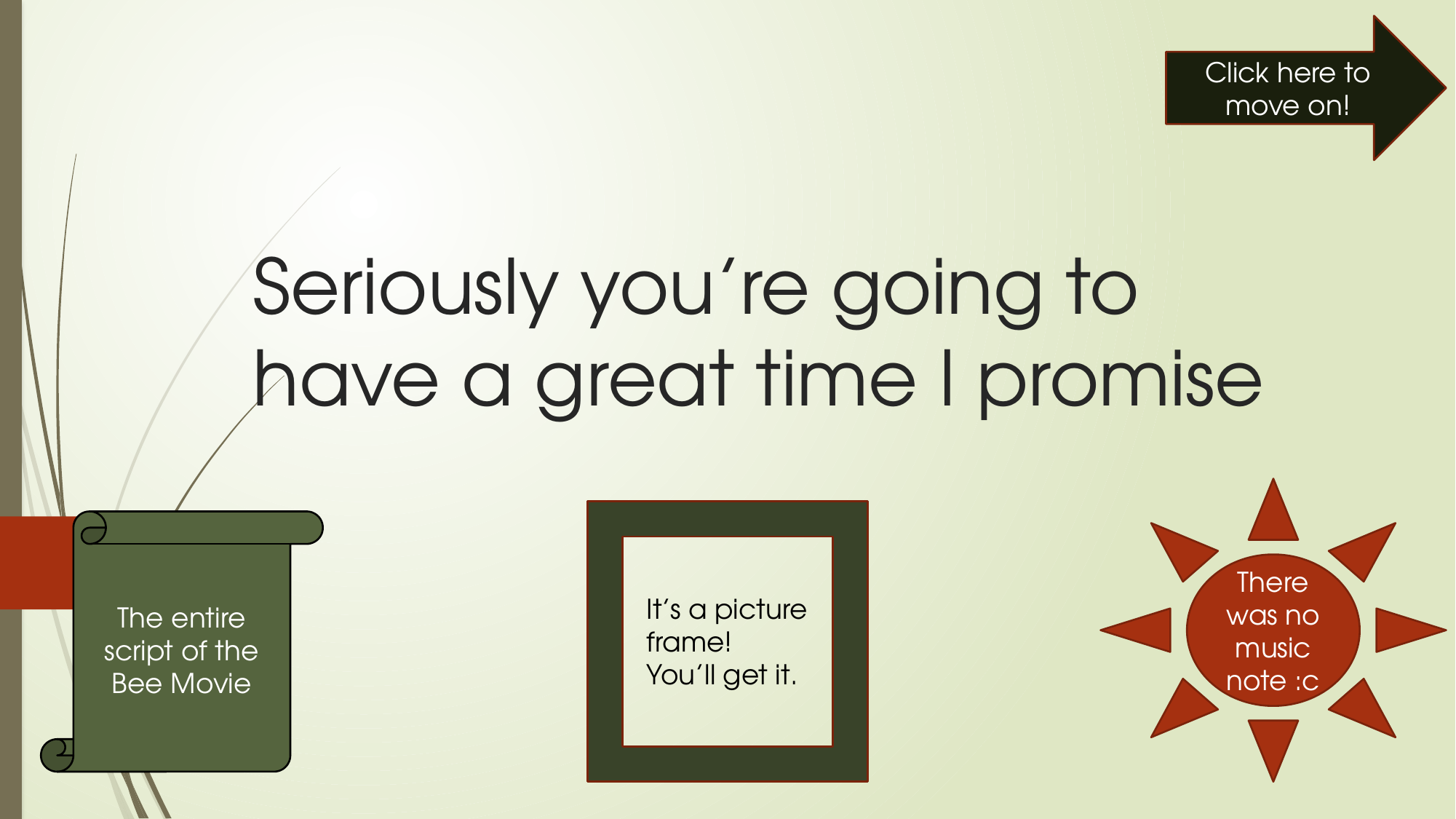

Click here to move on!
# Seriously you’re going to have a great time I promise
There was no music note :c

The entire script of the Bee Movie
It’s a picture frame! You’ll get it.